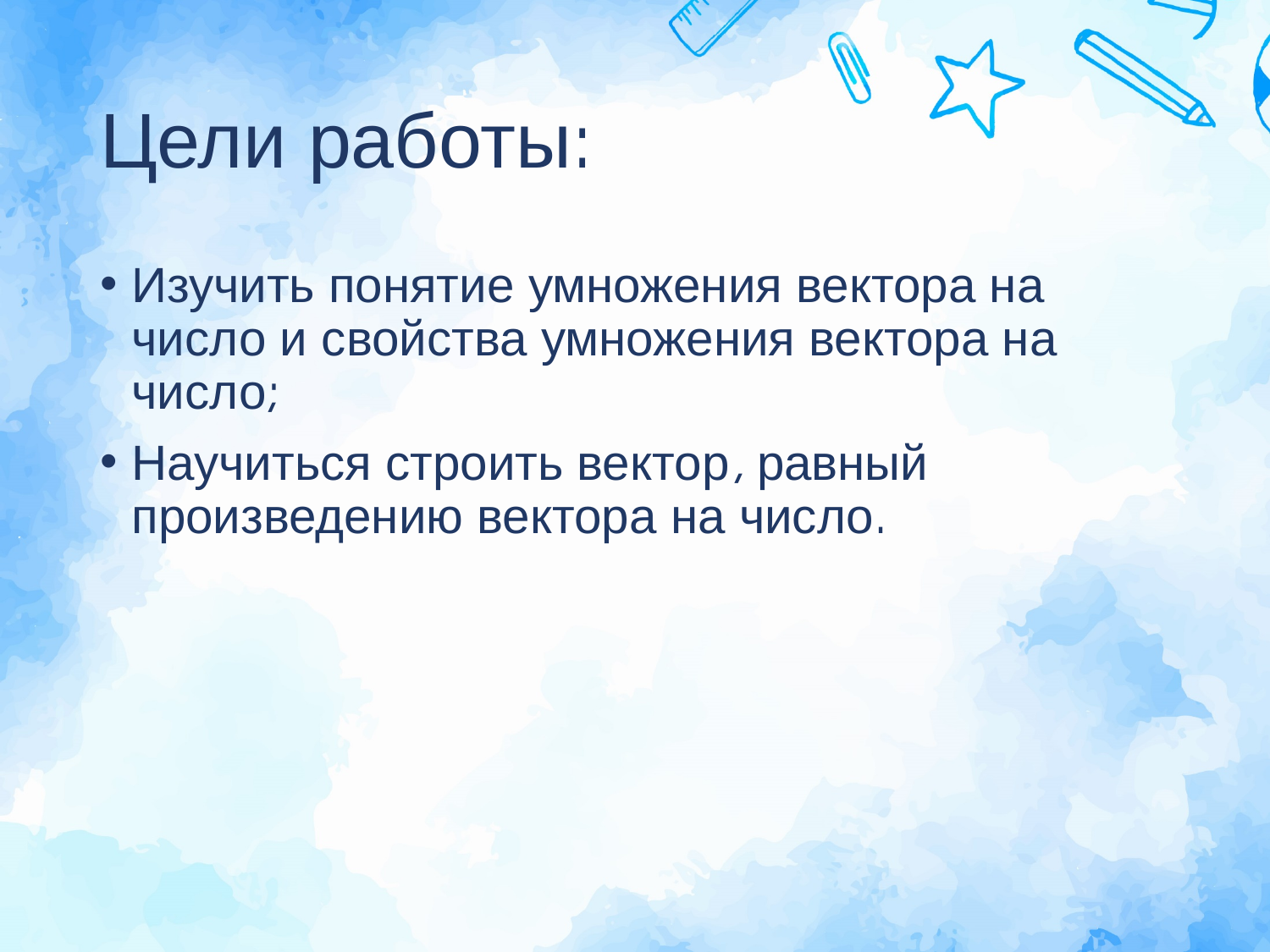

# Цели работы:
Изучить понятие умножения вектора на число и свойства умножения вектора на число;
Научиться строить вектор, равный произведению вектора на число.